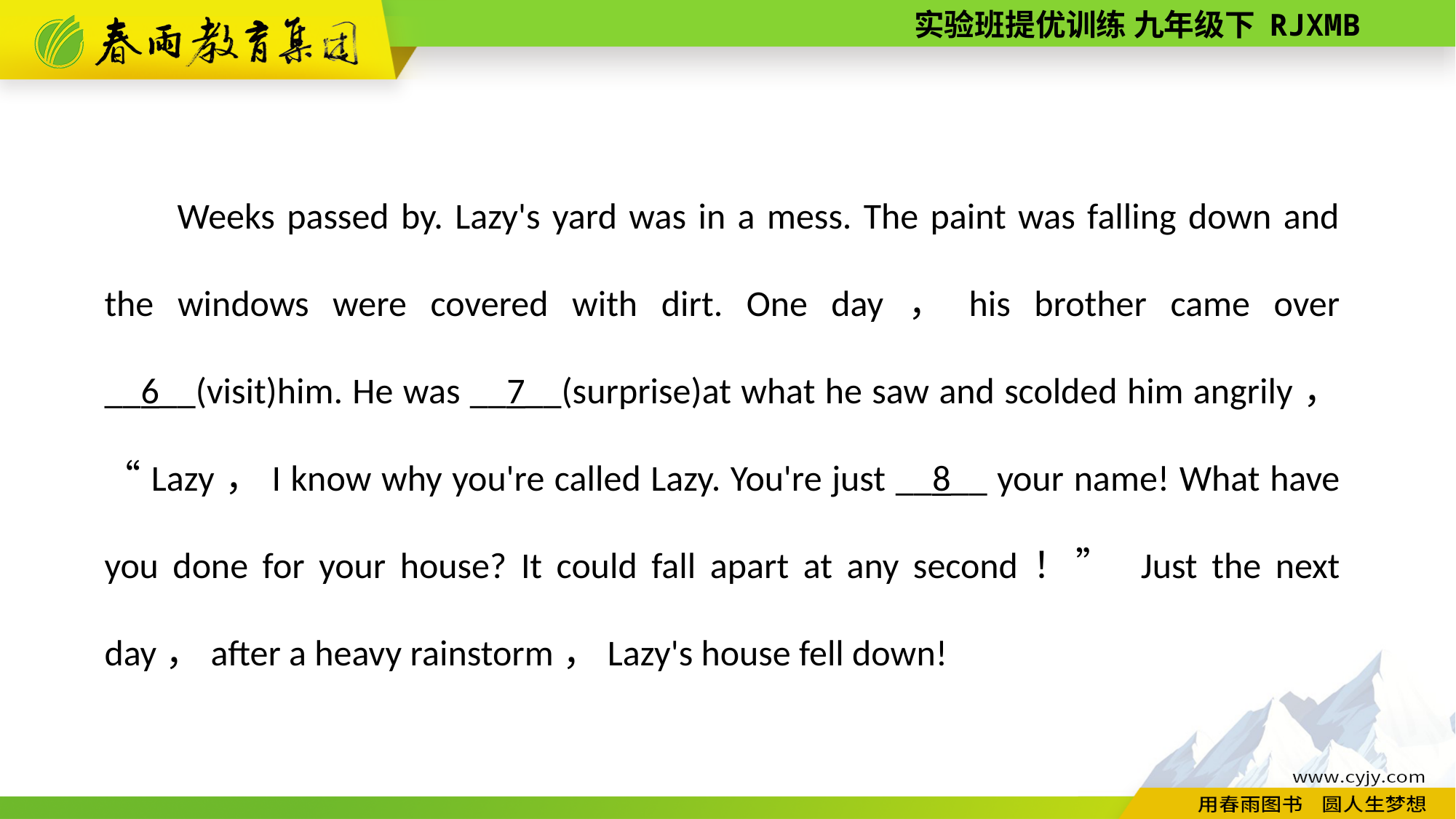

Weeks passed by. Lazy's yard was in a mess. The paint was falling down and the windows were covered with dirt. One day，his brother came over __6__(visit)him. He was __7__(surprise)at what he saw and scolded him angrily，“Lazy，I know why you're called Lazy. You're just __8__ your name! What have you done for your house? It could fall apart at any second！” Just the next day，after a heavy rainstorm，Lazy's house fell down!